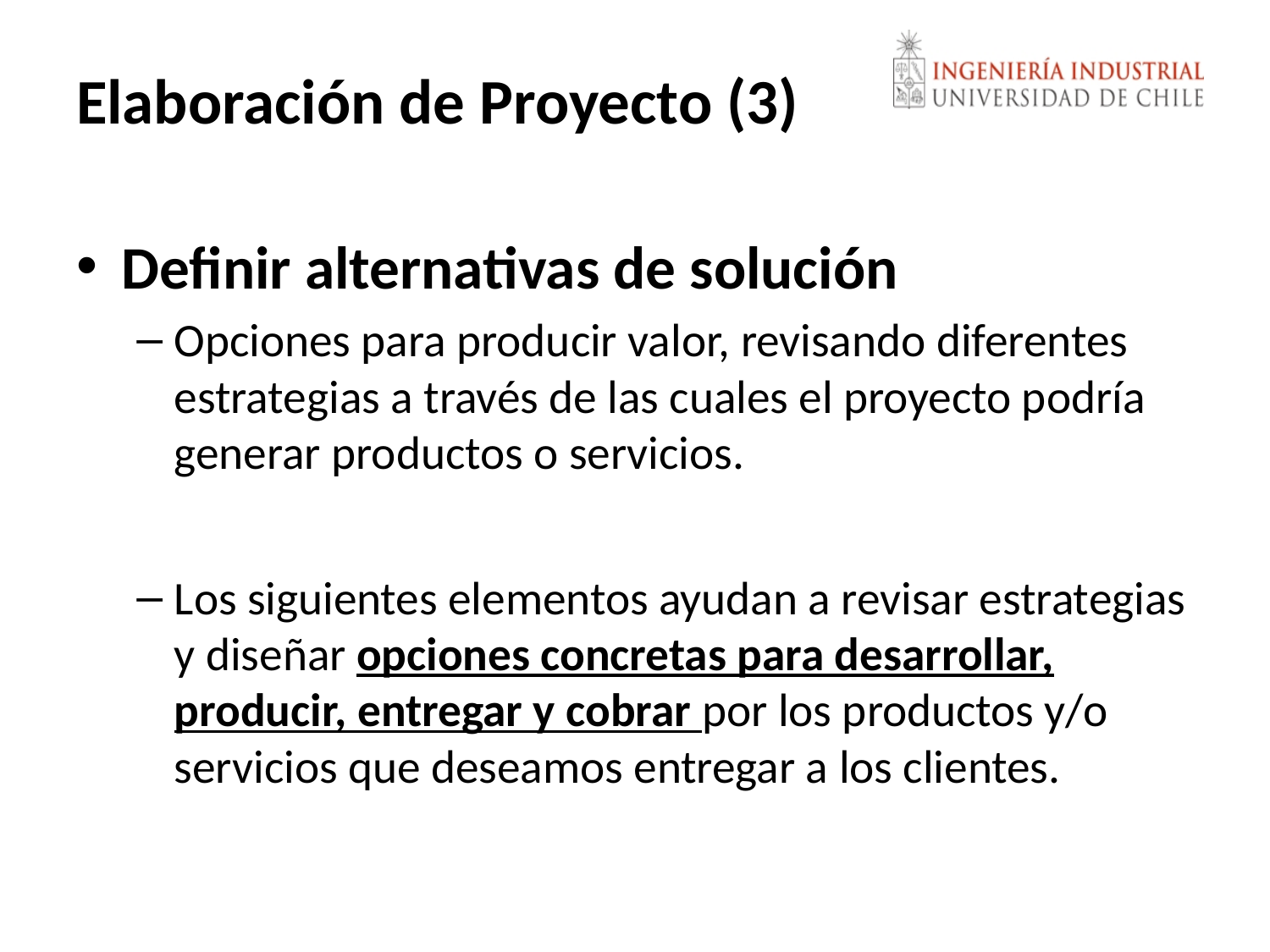

# Elaboración de Proyecto (3)
Definir alternativas de solución
Opciones para producir valor, revisando diferentes estrategias a través de las cuales el proyecto podría generar productos o servicios.

Los siguientes elementos ayudan a revisar estrategias y diseñar opciones concretas para desarrollar, producir, entregar y cobrar por los productos y/o servicios que deseamos entregar a los clientes.